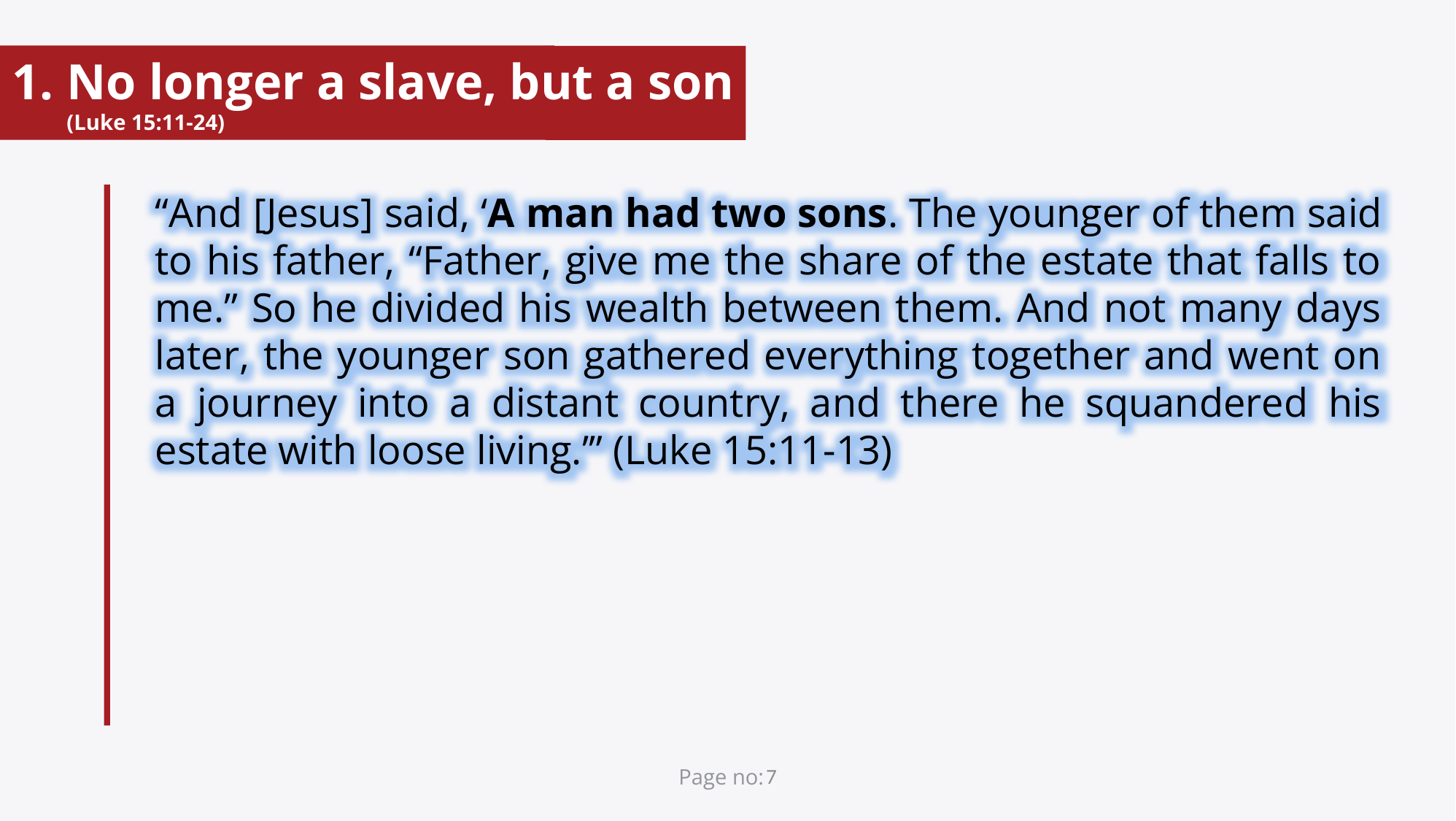

No longer a slave, but a son (Luke 15:11-24)

“And [Jesus] said, ‘A man had two sons. The younger of them said to his father, “Father, give me the share of the estate that falls to me.” So he divided his wealth between them. And not many days later, the younger son gathered everything together and went on a journey into a distant country, and there he squandered his estate with loose living.’” (Luke 15:11-13)